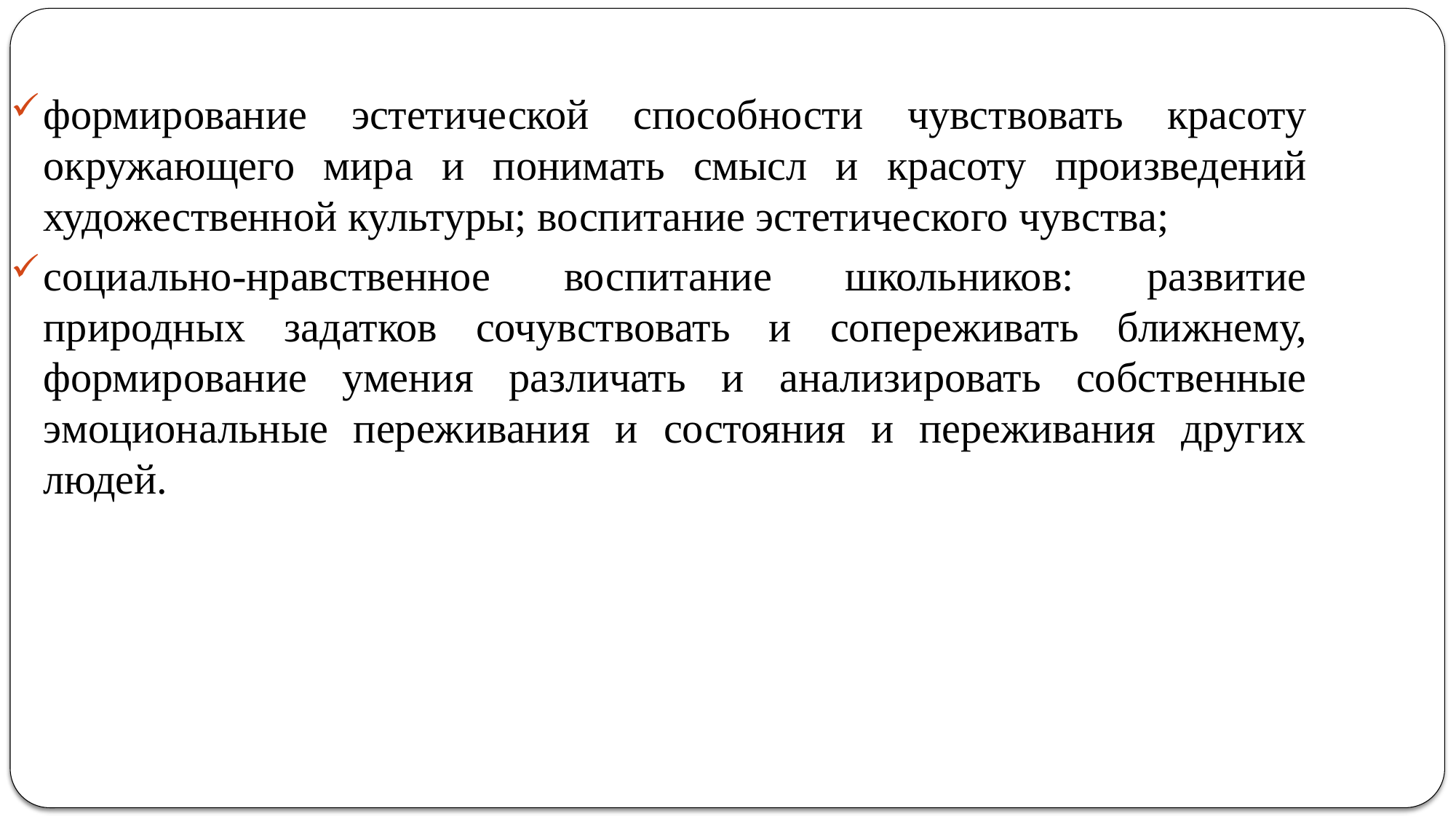

формирование эстетической способности чувствовать красоту окружающего мира и понимать смысл и красоту произведений художественной культуры; воспитание эстетического чувства;
социально-нравственное воспитание школьников: развитие природных задатков сочувствовать и сопереживать ближнему, формирование умения различать и анализировать собственные эмоциональные переживания и состояния и переживания других людей.